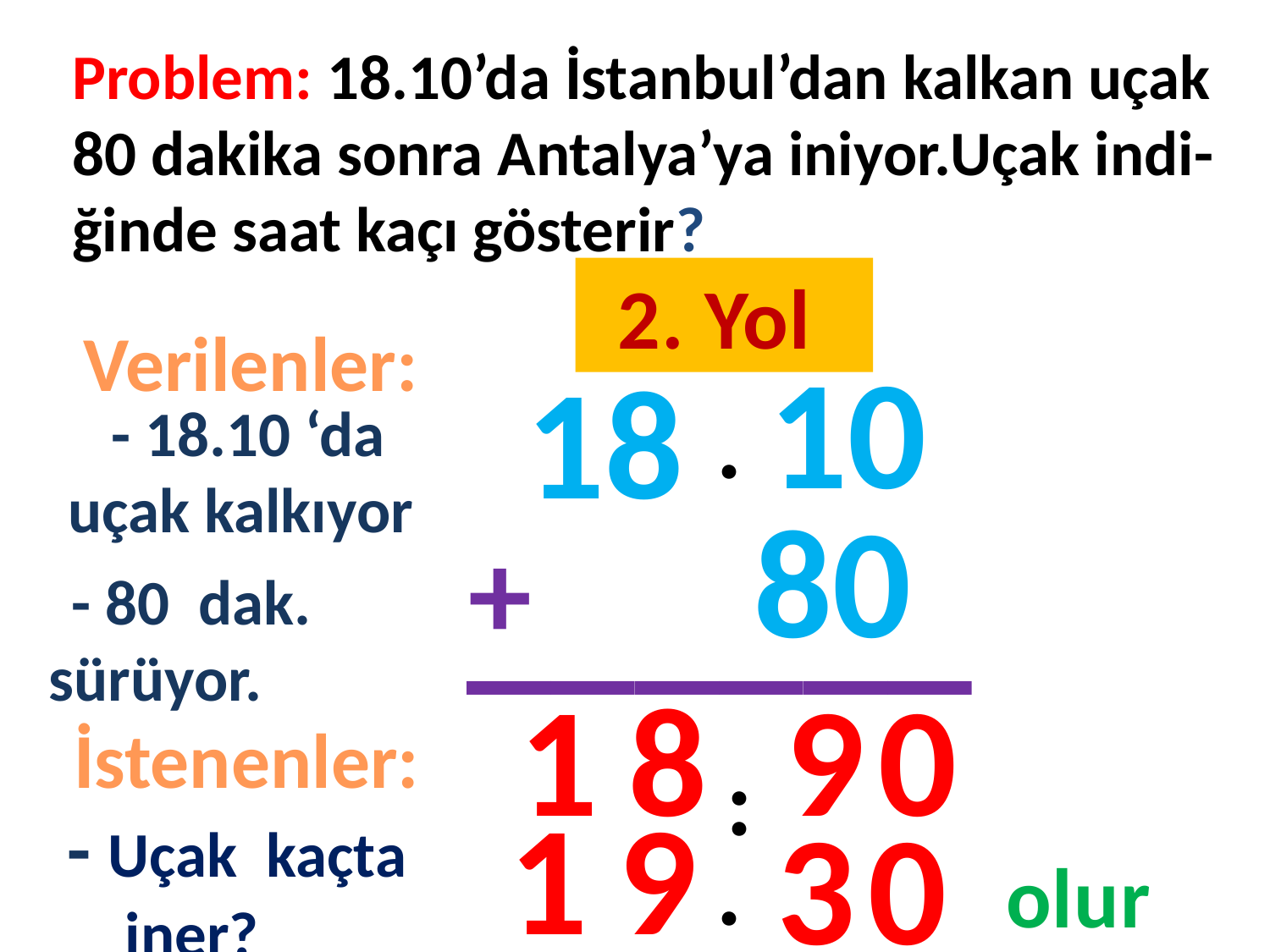

Problem: 18.10’da İstanbul’dan kalkan uçak
80 dakika sonra Antalya’ya iniyor.Uçak indi-ğinde saat kaçı gösterir?
2. Yol
#
Verilenler:

10
18
.
- 18.10 ‘da uçak kalkıyor

80
______

+
- 80  dak.  sürüyor.
1
8
9
0
İstenenler:
.
.
1
9
3
0
 - Uçak  kaçta iner?
.
olur